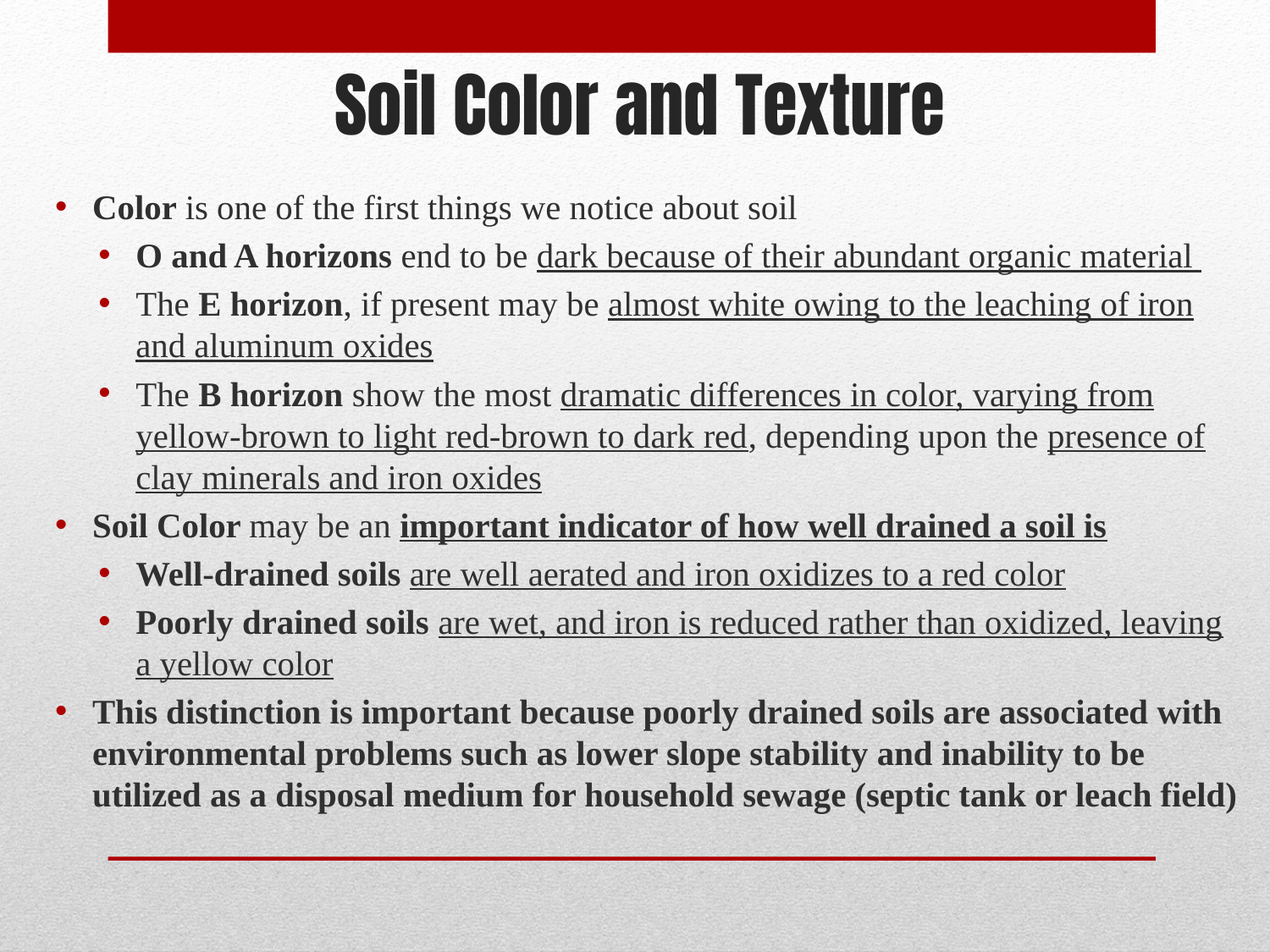

Soil Color and Texture
Color is one of the first things we notice about soil
O and A horizons end to be dark because of their abundant organic material
The E horizon, if present may be almost white owing to the leaching of iron and aluminum oxides
The B horizon show the most dramatic differences in color, varying from yellow-brown to light red-brown to dark red, depending upon the presence of clay minerals and iron oxides
Soil Color may be an important indicator of how well drained a soil is
Well-drained soils are well aerated and iron oxidizes to a red color
Poorly drained soils are wet, and iron is reduced rather than oxidized, leaving a yellow color
This distinction is important because poorly drained soils are associated with environmental problems such as lower slope stability and inability to be utilized as a disposal medium for household sewage (septic tank or leach field)